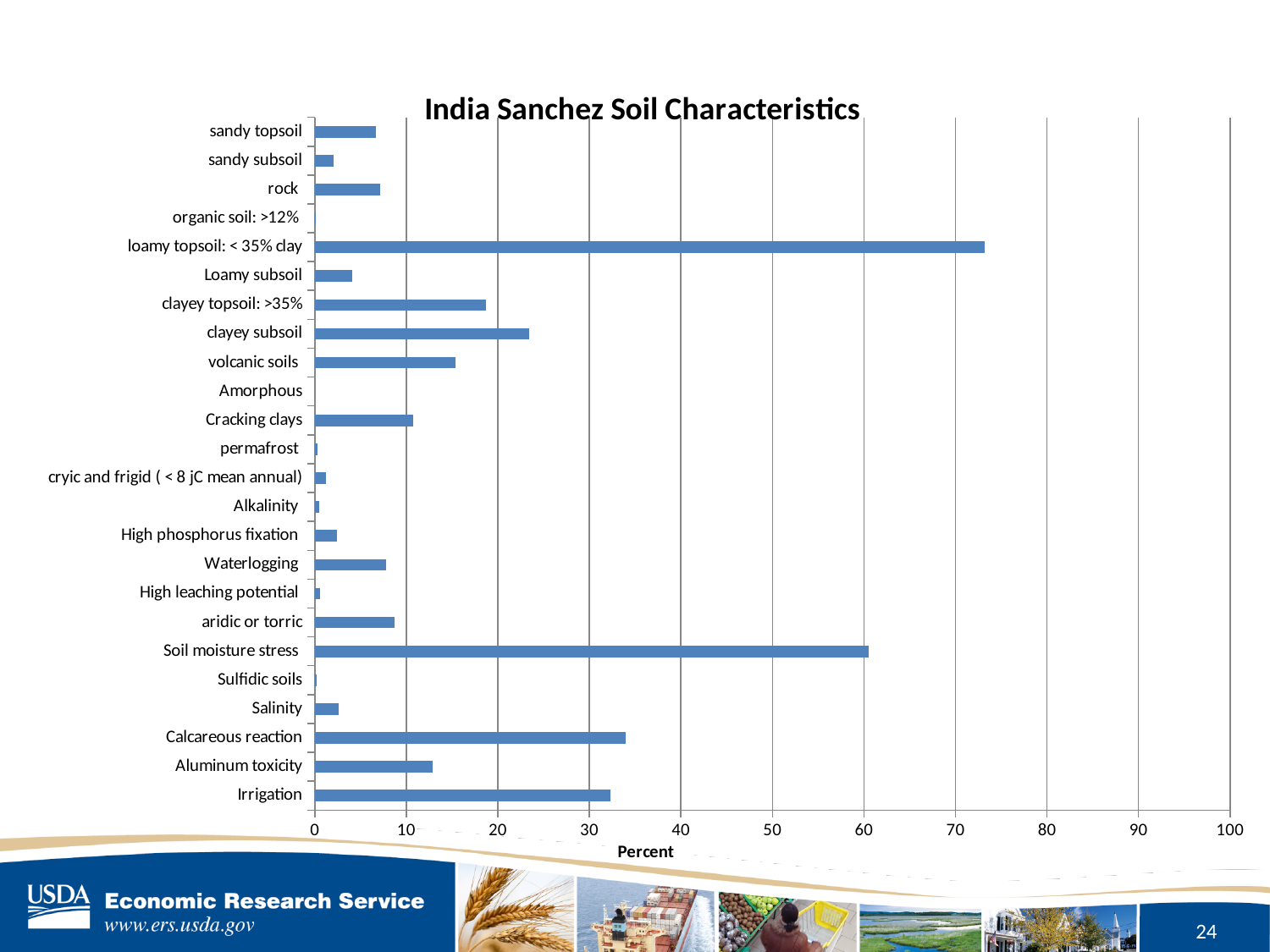

### Chart: India Sanchez Soil Characteristics

| Category | India |
|---|---|
| Irrigation | 32.288482037377655 |
| Aluminum toxicity | 12.8789803143232 |
| Calcareous reaction | 33.98891548734122 |
| Salinity | 2.6461027061744065 |
| Sulfidic soils | 0.19483245133625698 |
| Soil moisture stress  | 60.48716489685188 |
| aridic or torric | 8.715016040839862 |
| High leaching potential  | 0.5260690780404644 |
| Waterlogging  | 7.755311656226816 |
| High phosphorus fixation  | 2.462241046407822 |
| Alkalinity  | 0.44104796764154797 |
| cryic and frigid ( < 8 jC mean annual) | 1.1732393722961596 |
| permafrost  | 0.2686304531138995 |
| Cracking clays | 10.710648570838591 |
| Amorphous | 0.0 |
| volcanic soils  | 15.337328391713239 |
| clayey subsoil | 23.409484613012665 |
| clayey topsoil: >35% | 18.659755308448847 |
| Loamy subsoil | 4.045117533381112 |
| loamy topsoil: < 35% clay | 73.1959404382636 |
| organic soil: >12%  | 0.09619141894935043 |
| rock  | 7.168364006616341 |
| sandy subsoil | 2.070924404757158 |
| sandy topsoil | 6.645606512231735 |